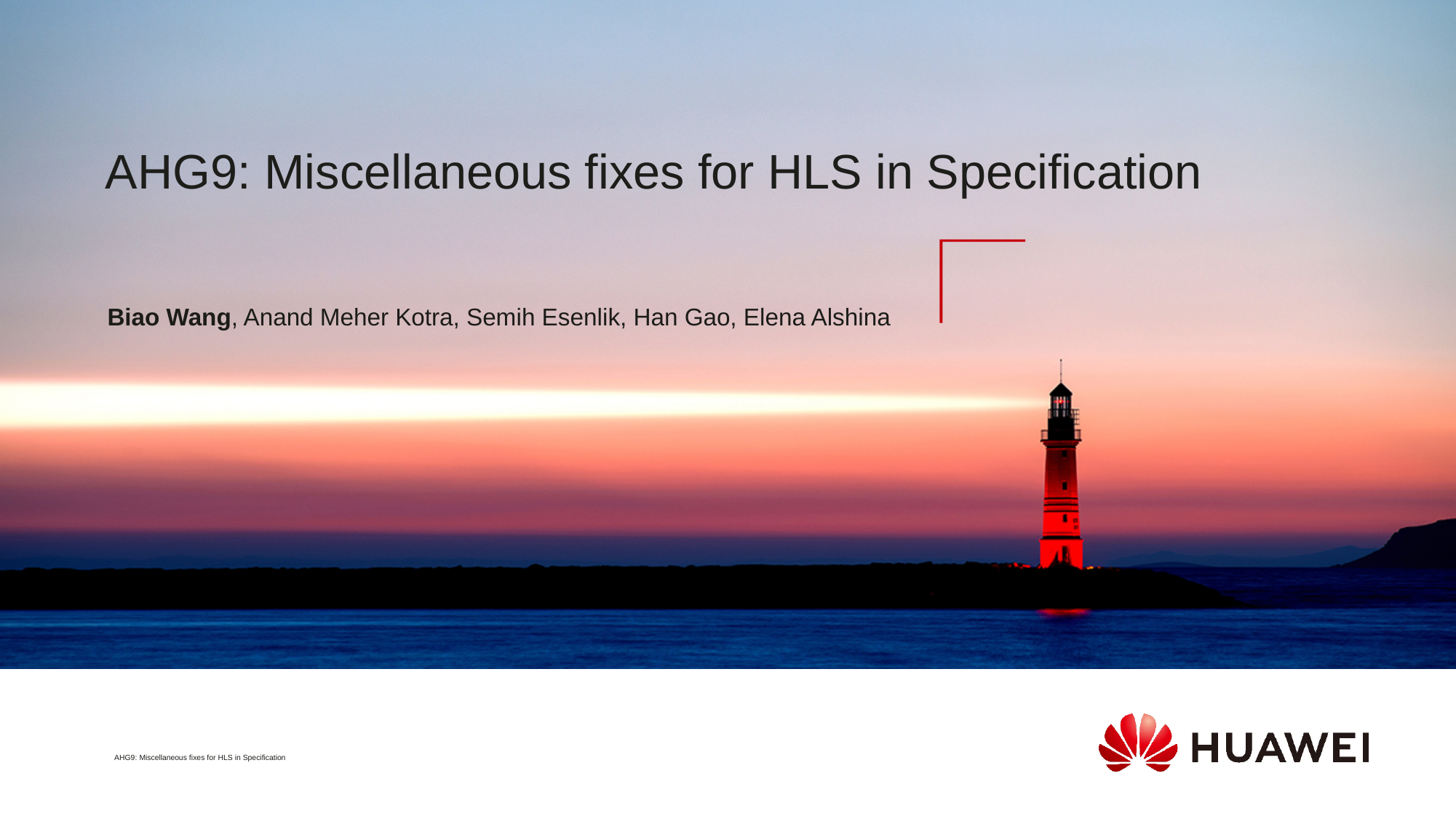

# AHG9: Miscellaneous fixes for HLS in Specification

Biao Wang, Anand Meher Kotra, Semih Esenlik, Han Gao, Elena Alshina

| AHG9: Miscellaneous fixes for HLS in Specification |
| --- |
| AHG9: Miscellaneous fixes for HLS in Specification |
| --- |